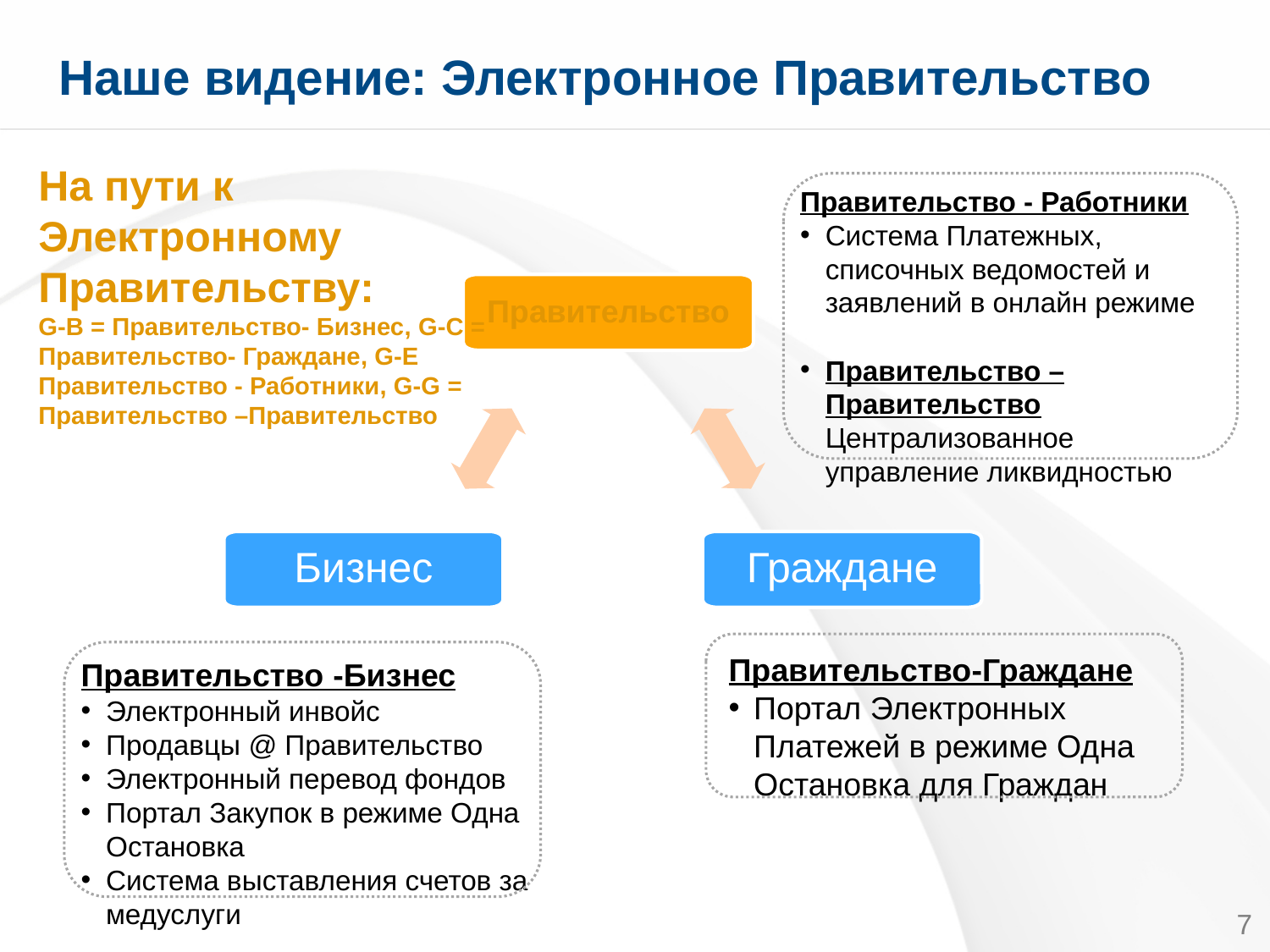

# Наше видение: Электронное Правительство
На пути к Электронному Правительству:
G-B = Правительство- Бизнес, G-C = Правительство- Граждане, G-E Правительство - Работники, G-G = Правительство –Правительство

Правительство - Работники
Система Платежных, списочных ведомостей и заявлений в онлайн режиме

Правительство –Правительство Централизованное  управление ликвидностью
Правительство

Бизнес
Граждане

Правительство-Граждане
Портал Электронных Платежей в режиме Одна Остановка для Граждан

Правительство -Бизнес
Электронный инвойс
Продавцы @ Правительство
Электронный перевод фондов
Портал Закупок в режиме Одна Остановка
Система выставления счетов за медуслуги